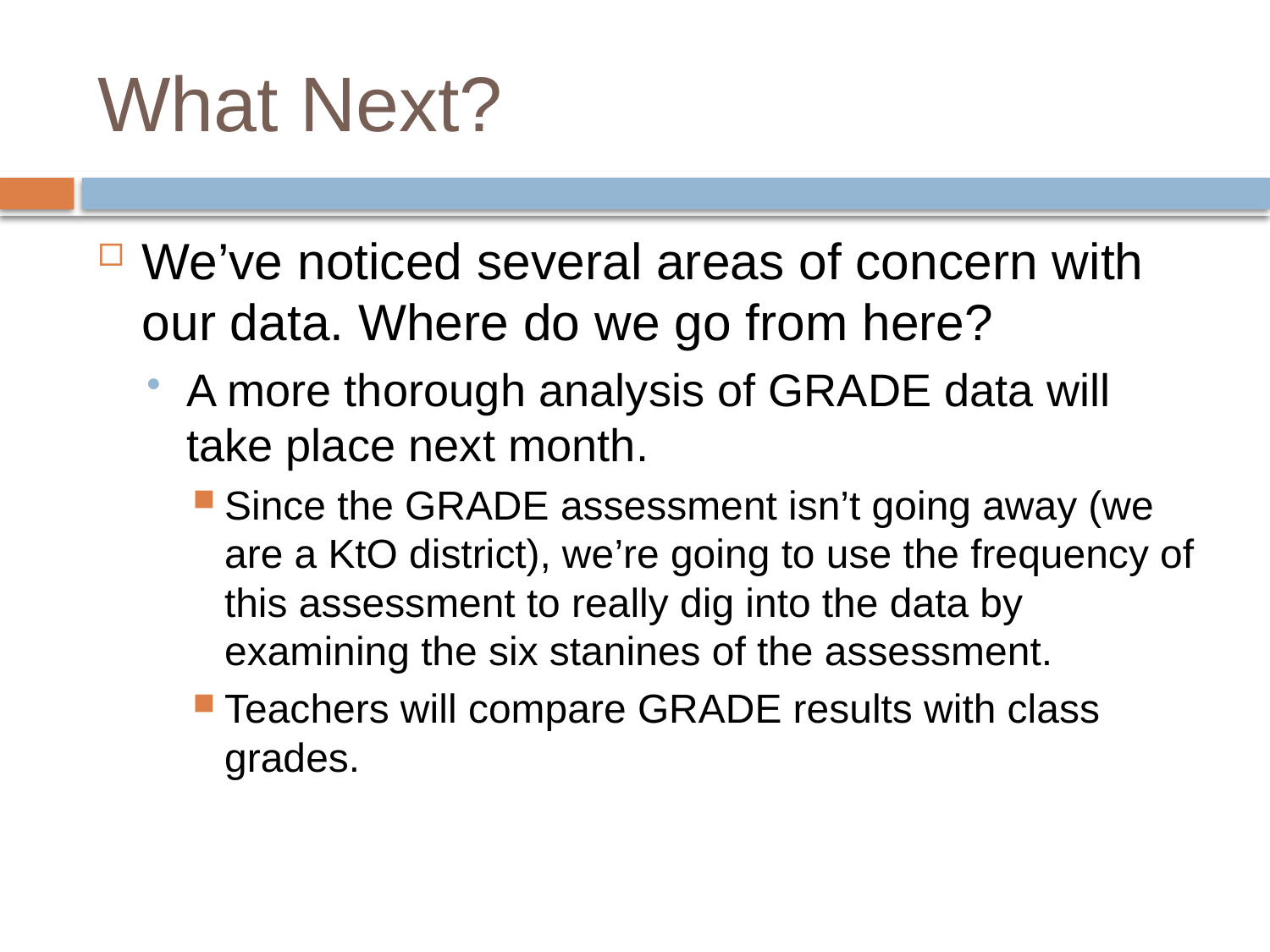

# What Next?
We’ve noticed several areas of concern with our data. Where do we go from here?
A more thorough analysis of GRADE data will take place next month.
Since the GRADE assessment isn’t going away (we are a KtO district), we’re going to use the frequency of this assessment to really dig into the data by examining the six stanines of the assessment.
Teachers will compare GRADE results with class grades.